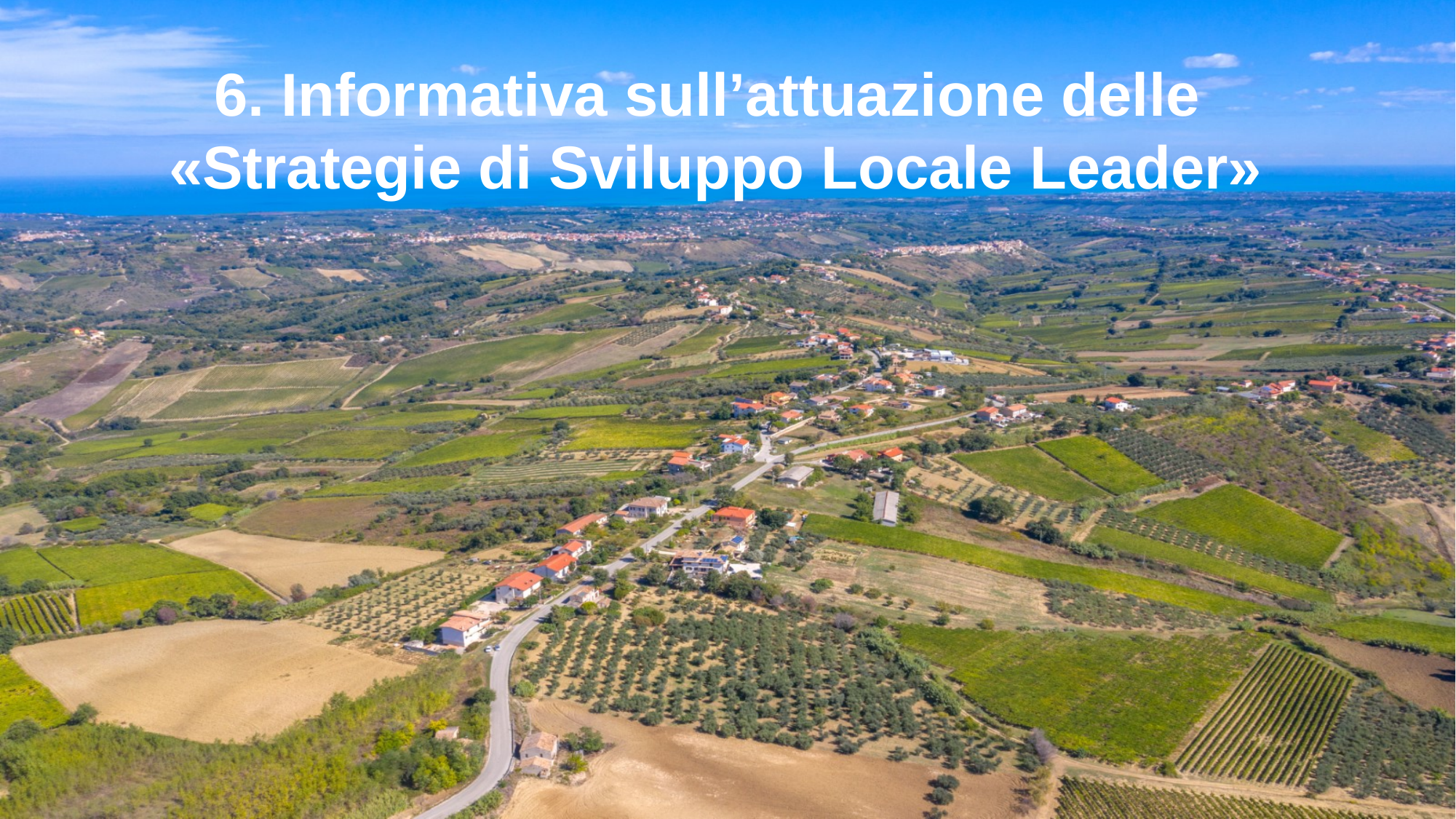

6. Informativa sull’attuazione delle
«Strategie di Sviluppo Locale Leader»